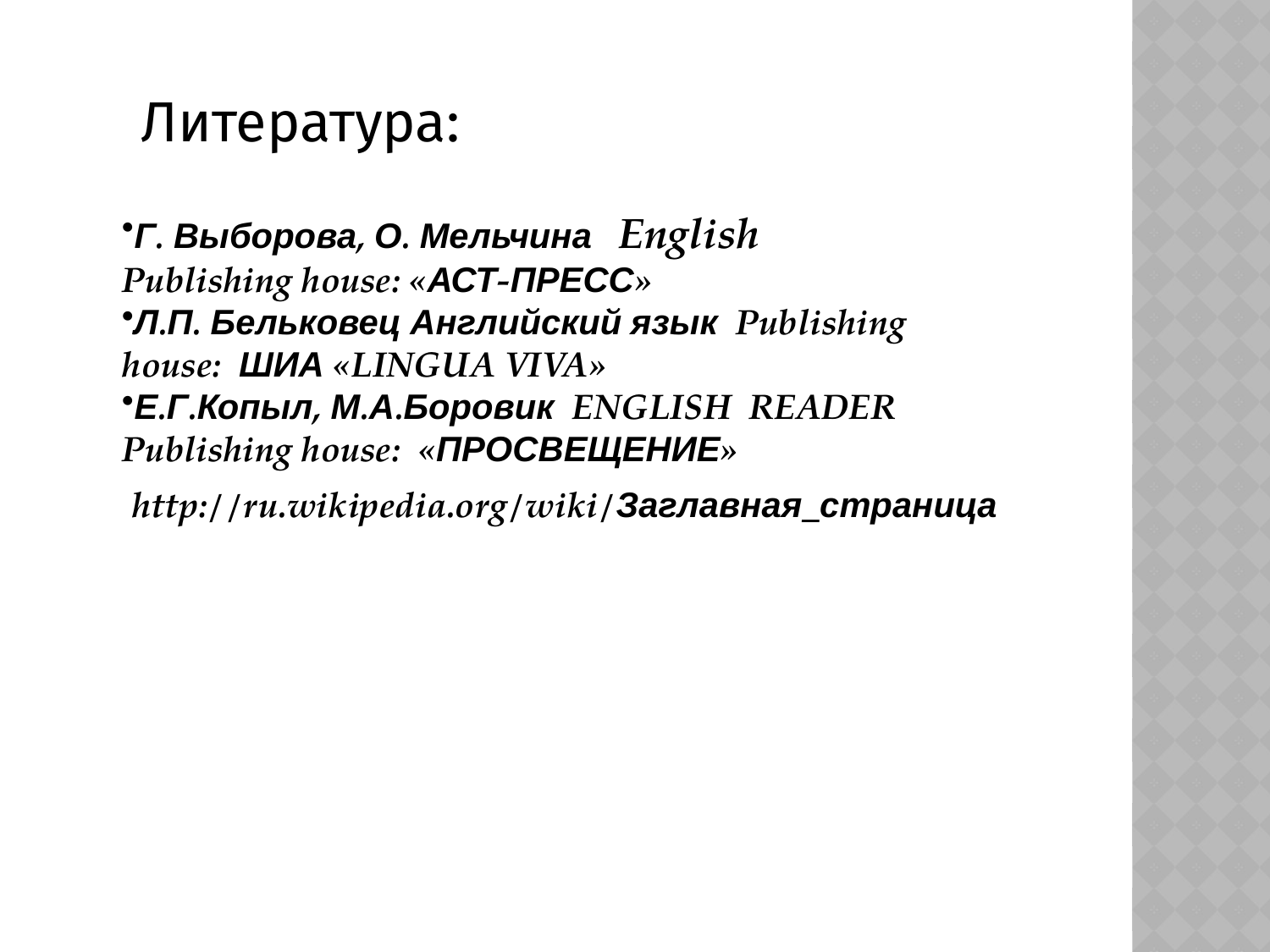

Литература:
Г. Выборова, О. Мельчина   English
Publishing house: «АСТ-ПРЕСС»
Л.П. Бельковец Английский язык  Publishing house:  ШИА «LINGUA VIVA»
Е.Г.Копыл, М.А.Боровик  ENGLISH  READER
Publishing house:  «ПРОСВЕЩЕНИЕ»

http://ru.wikipedia.org/wiki/Заглавная_страница